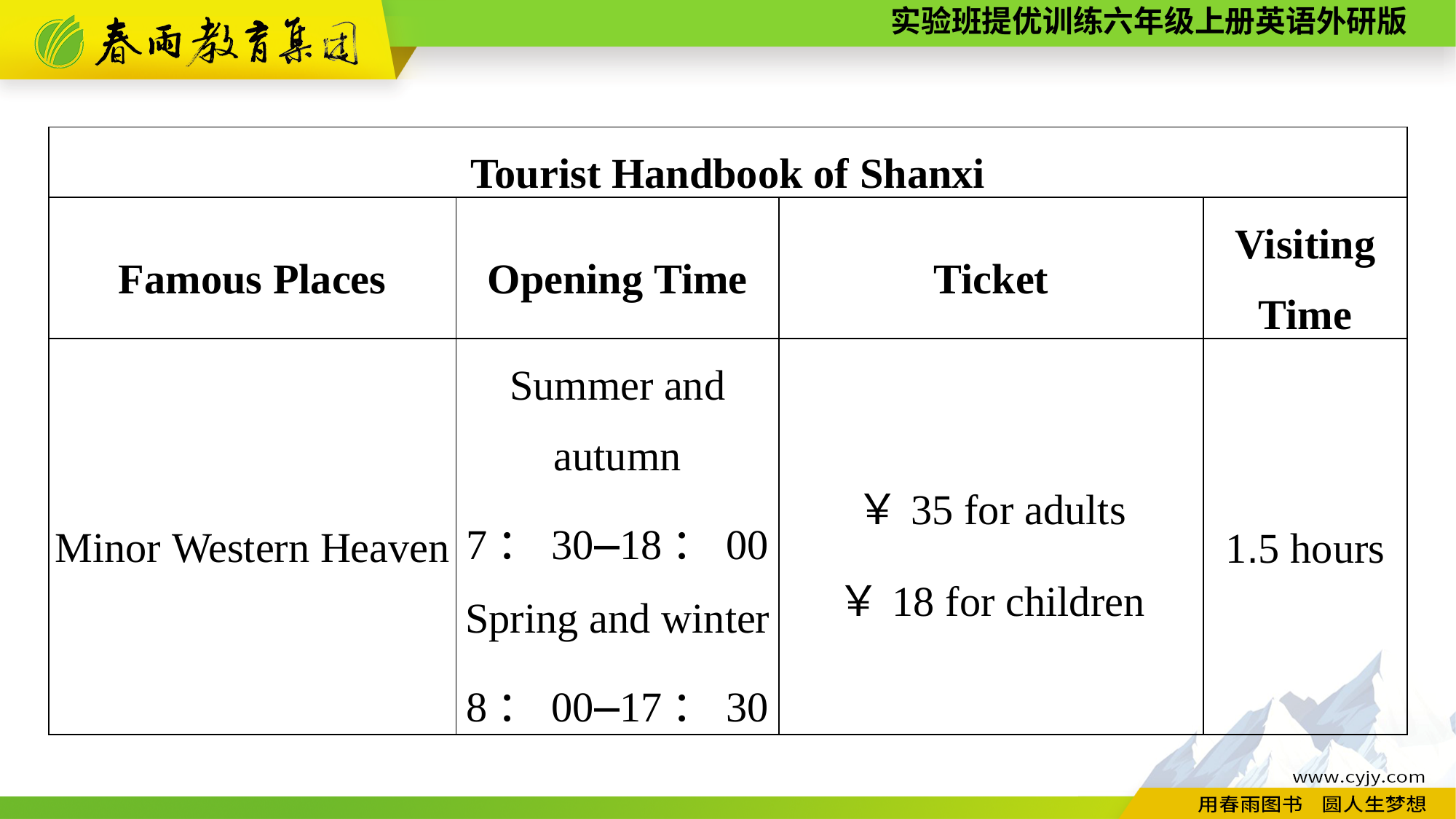

| Tourist Handbook of Shanxi |  |  |  |
| --- | --- | --- | --- |
| Famous Places | Opening Time | Ticket | Visiting Time |
| Minor Western Heaven | Summer and autumn 7：30—18：00 Spring and winter 8：00—17：30 | ￥35 for adults ￥18 for children | 1.5 hours |